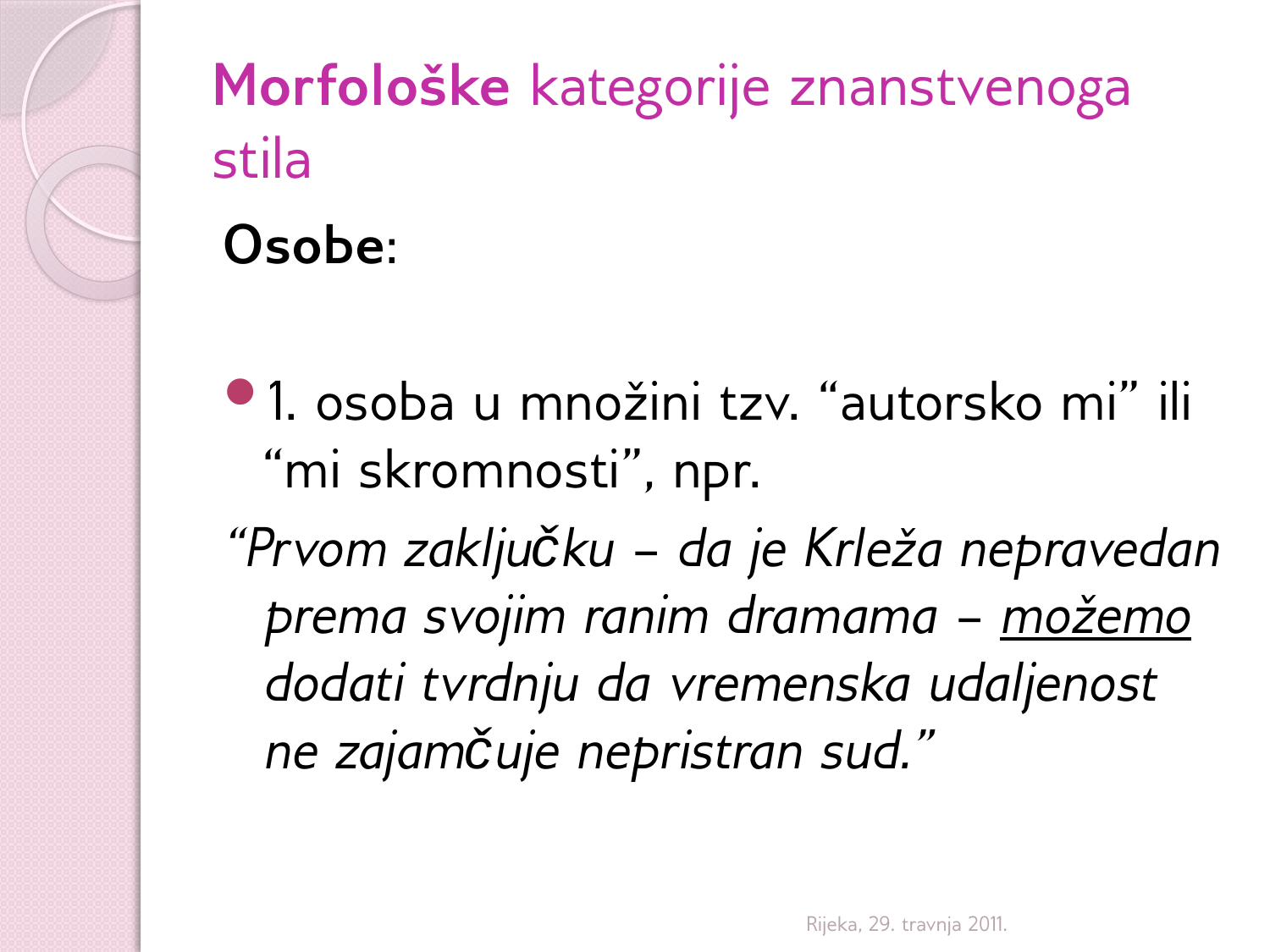

# Morfološke kategorije znanstvenoga stila
Osobe:

1. osoba u množini tzv. “autorsko mi” ili “mi skromnosti”, npr.
“Prvom zaključku – da je Krleža nepravedan prema svojim ranim dramama – možemo dodati tvrdnju da vremenska udaljenost ne zajamčuje nepristran sud.”
Rijeka, 29. travnja 2011.